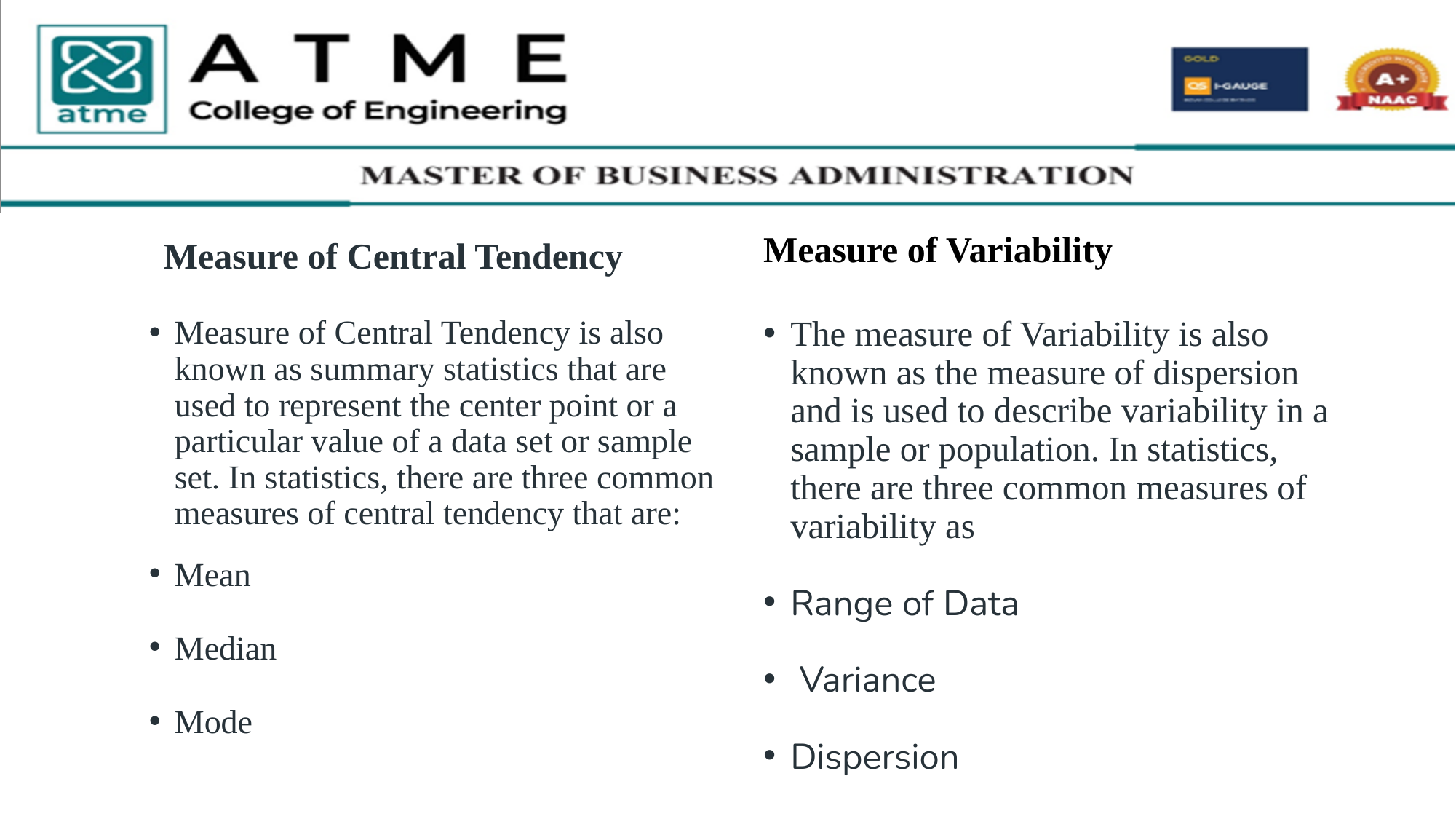

Measure of Central Tendency

Measure of Variability

Measure of Central Tendency is also known as summary statistics that are used to represent the center point or a particular value of a data set or sample set. In statistics, there are three common measures of central tendency that are:
Mean
Median
Mode

The measure of Variability is also known as the measure of dispersion and is used to describe variability in a sample or population. In statistics, there are three common measures of variability as
Range of Data
 Variance
Dispersion